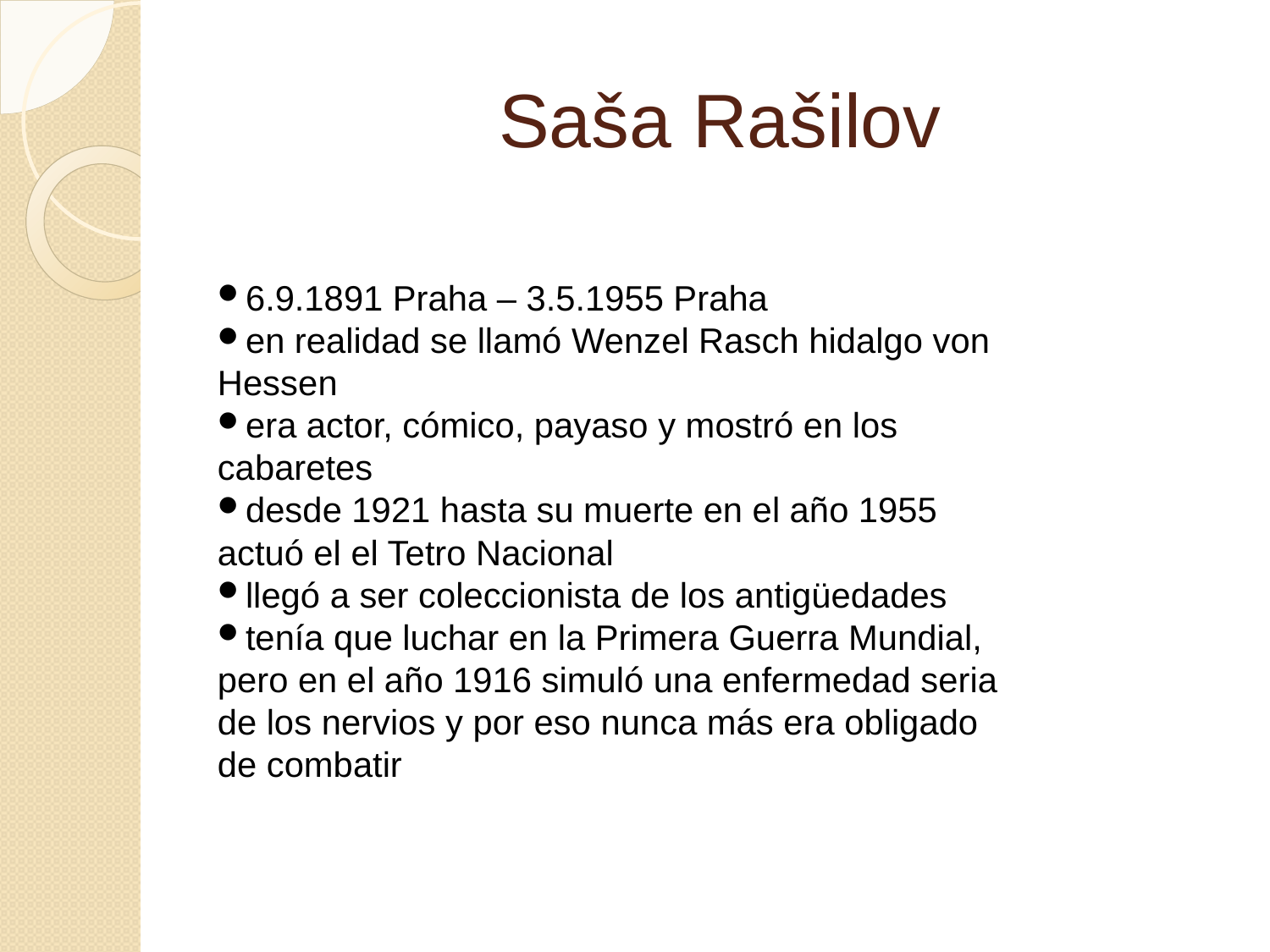

Saša Rašilov
6.9.1891 Praha – 3.5.1955 Praha
en realidad se llamó Wenzel Rasch hidalgo von Hessen
era actor, cómico, payaso y mostró en los cabaretes
desde 1921 hasta su muerte en el año 1955 actuó el el Tetro Nacional
llegó a ser coleccionista de los antigüedades
tenía que luchar en la Primera Guerra Mundial, pero en el año 1916 simuló una enfermedad seria de los nervios y por eso nunca más era obligado de combatir